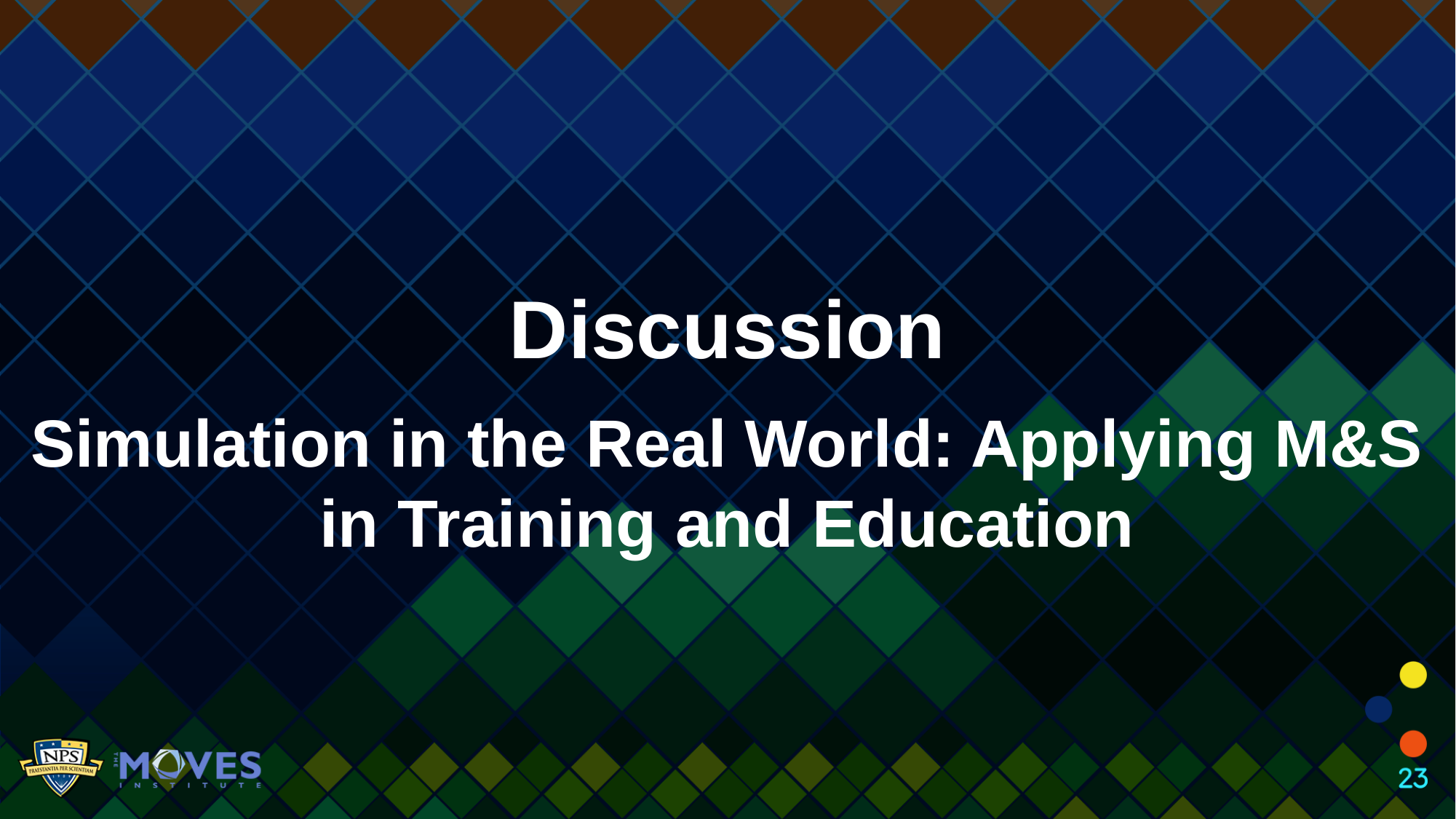

Discussion
Simulation in the Real World: Applying M&S in Training and Education